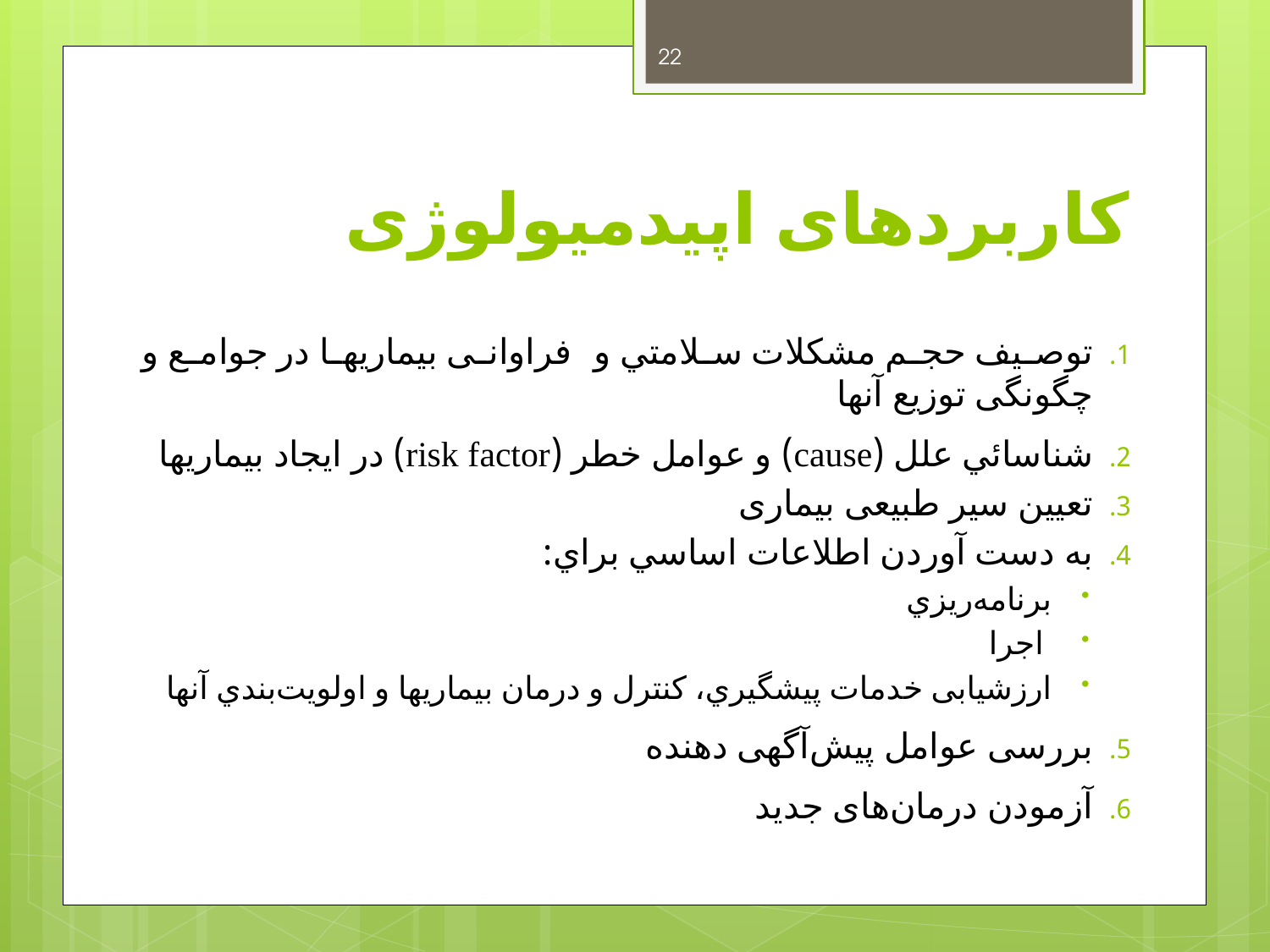

22
# کاربردهای اپیدمیولوژی
توصيف حجم مشكلات سلامتي و فراوانی بيماريها در جوامع و چگونگی توزيع آنها
شناسائي علل (cause) و عوامل خطر (risk factor) در ايجاد بيماريها
تعیین سیر طبیعی بیماری
به دست آوردن اطلاعات اساسي براي:
برنامه‌ريزي
 اجرا
ارزشیابی خدمات پيشگيري، كنترل و درمان بيماريها و اولويت‌بندي آنها
بررسی عوامل پیش‌آگهی دهنده
آزمودن درمان‌های جدید